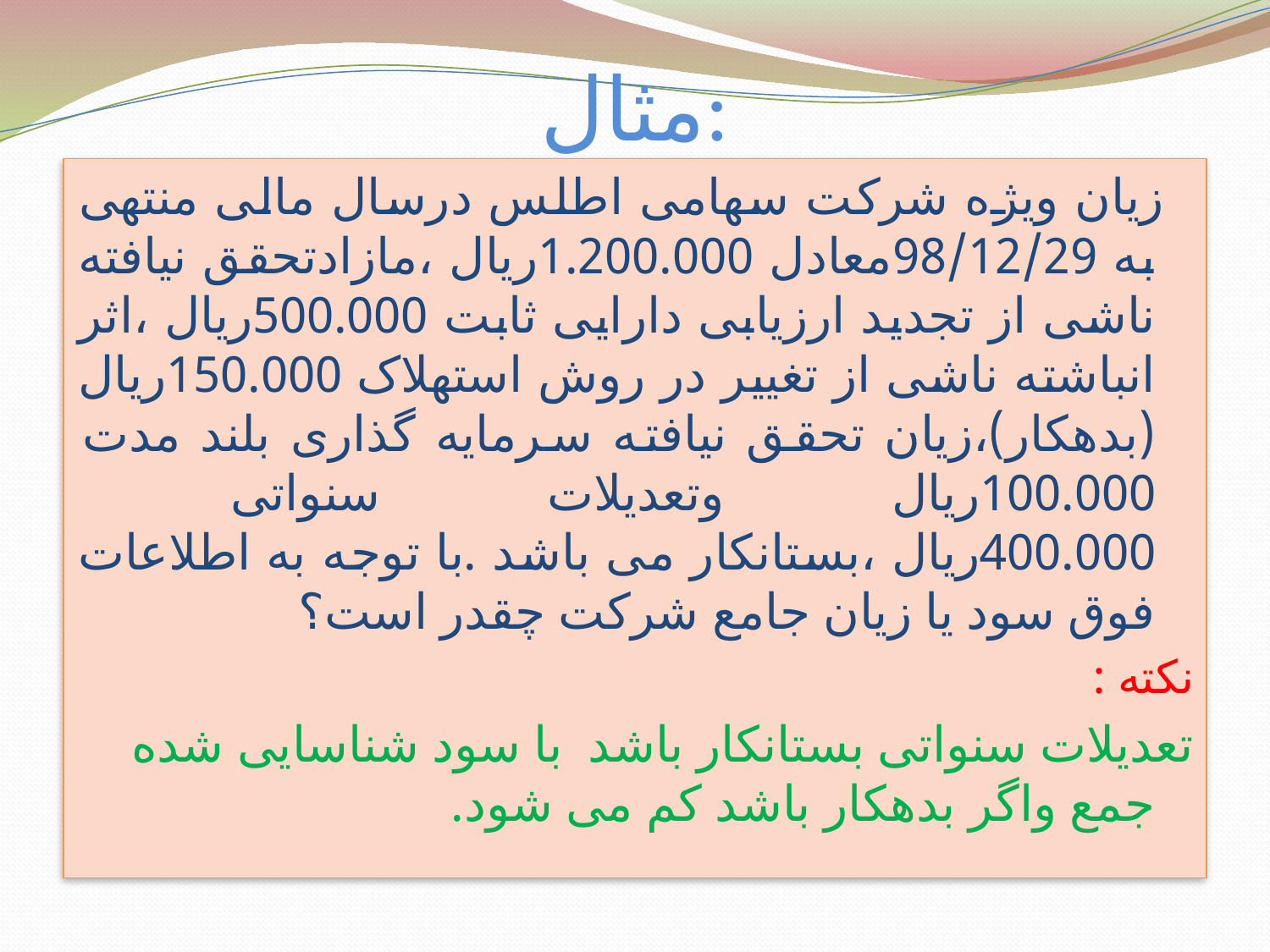

# مثال:
  زیان ویژه شرکت سهامی اطلس درسال مالی منتهی به 98/12/29معادل 1.200.000ریال ،مازادتحقق نیافته ناشی از تجدید ارزیابی دارایی ثابت 500.000ریال ،اثر انباشته ناشی از تغییر در روش استهلاک 150.000ریال (بدهکار)،زیان تحقق نیافته سرمایه گذاری بلند مدت 100.000ریال وتعدیلات سنواتی 400.000ریال ،بستانکار می باشد .با توجه به اطلاعات فوق سود یا زیان جامع شرکت چقدر است؟
نکته :
تعدیلات سنواتی بستانکار باشد  با سود شناسایی شده جمع واگر بدهکار باشد کم می شود.